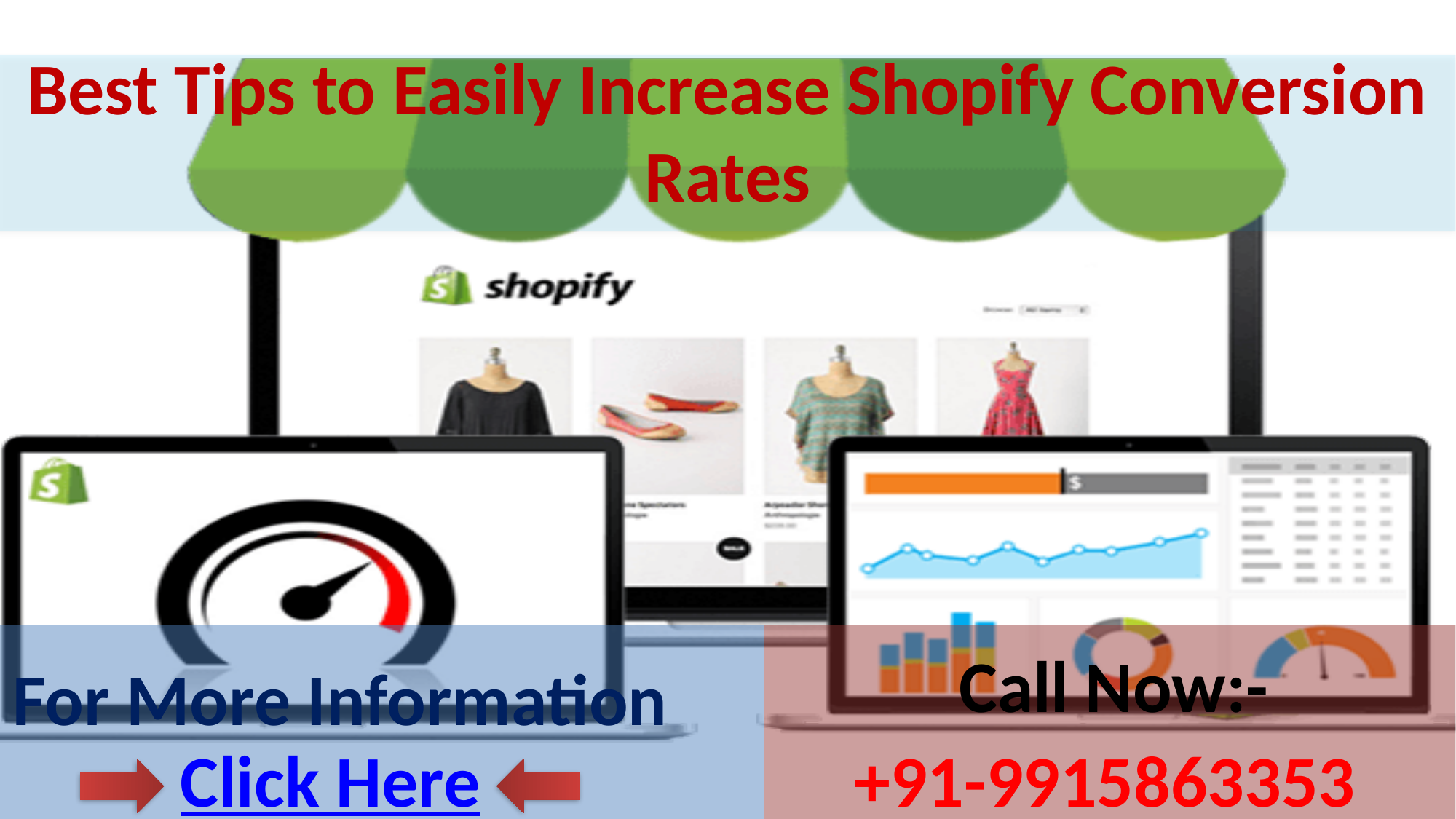

Best Tips to Easily Increase Shopify Conversion Rates

Call Now:-
For More Information
Click Here
+91-9915863353